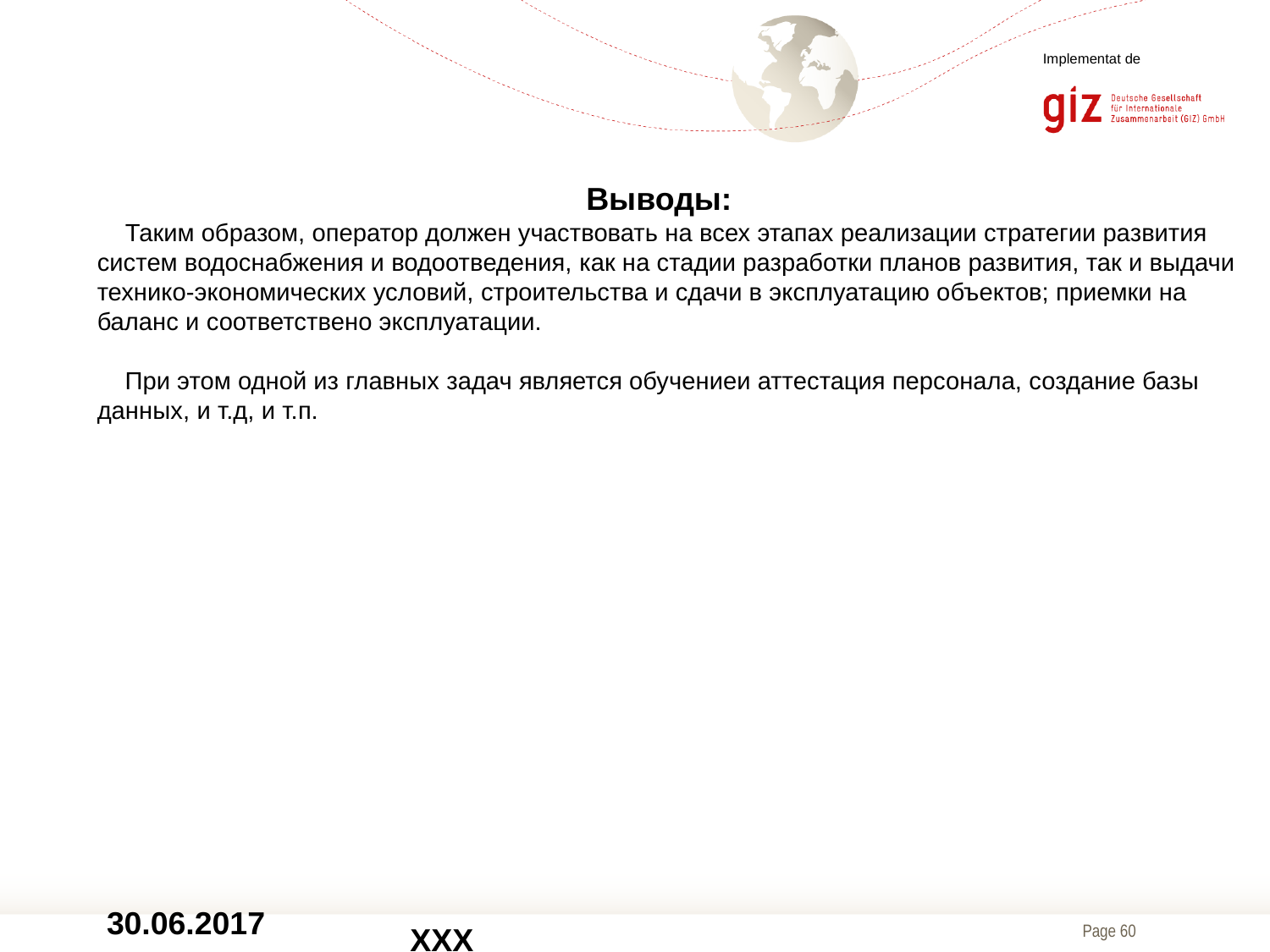

Implementat de

                                                       Выводы:
    Таким образом, оператор должен участвовать на всех этапах реализации стратегии развития систем водоснабжения и водоотведения, как на стадии разработки планов развития, так и выдачи технико-экономических условий, строительства и сдачи в эксплуатацию объектов; приемки на баланс и соответствено эксплуатации.
    При этом одной из главных задач является обучениеи аттестация персонала, создание базы данных, и т.д, и т.п.
30.06.2017
XXX